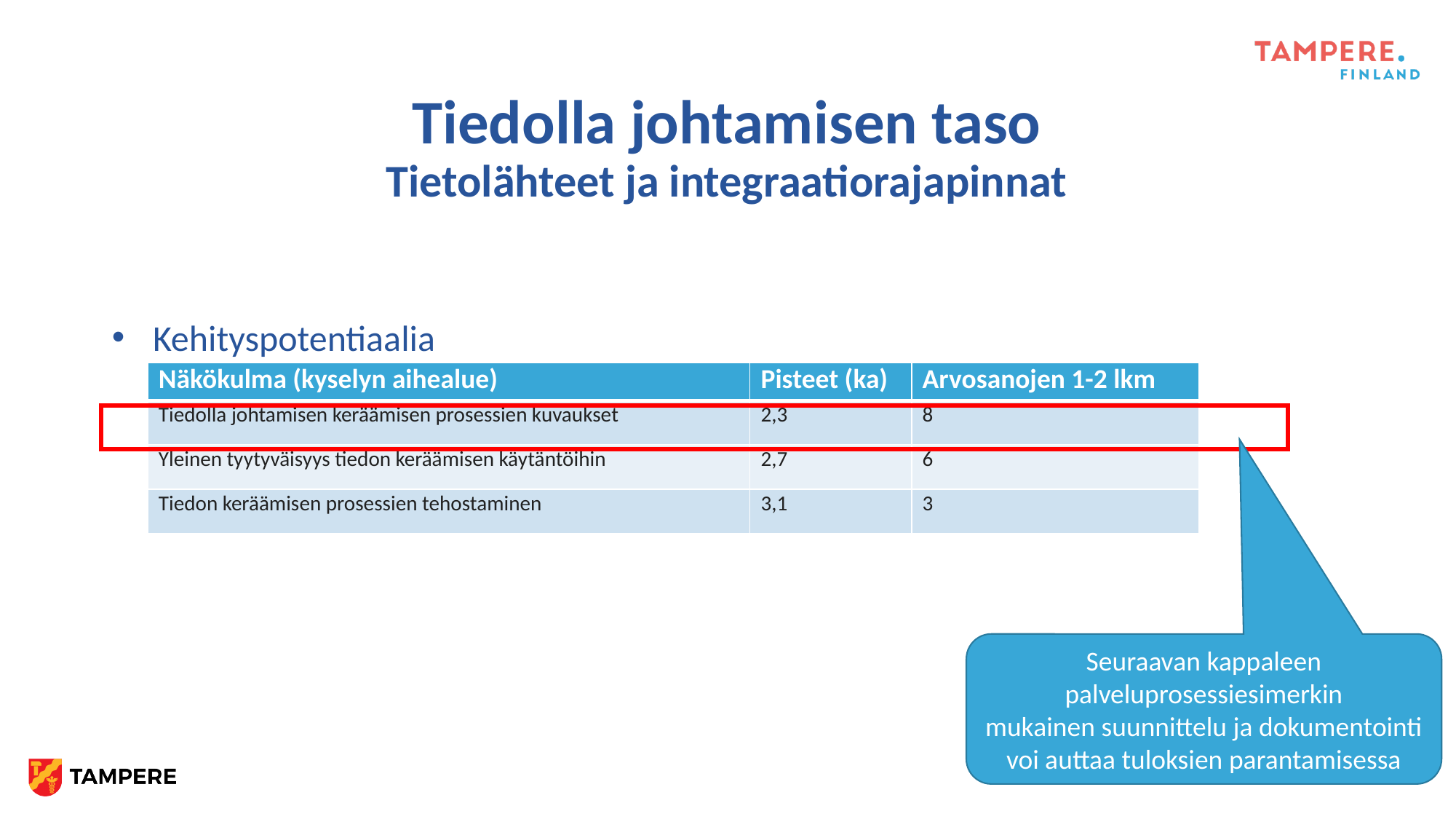

# Tiedolla johtamisen taso Tietolähteet ja integraatiorajapinnat
Kehityspotentiaalia

| Näkökulma (kyselyn aihealue) | Pisteet (ka) | Arvosanojen 1-2 lkm |
| --- | --- | --- |
| Tiedolla johtamisen keräämisen prosessien kuvaukset | 2,3 | 8 |
| Yleinen tyytyväisyys tiedon keräämisen käytäntöihin | 2,7 | 6 |
| Tiedon keräämisen prosessien tehostaminen | 3,1 | 3 |

Seuraavan kappaleen palveluprosessiesimerkin mukainen suunnittelu ja dokumentointi voi auttaa tuloksien parantamisessa